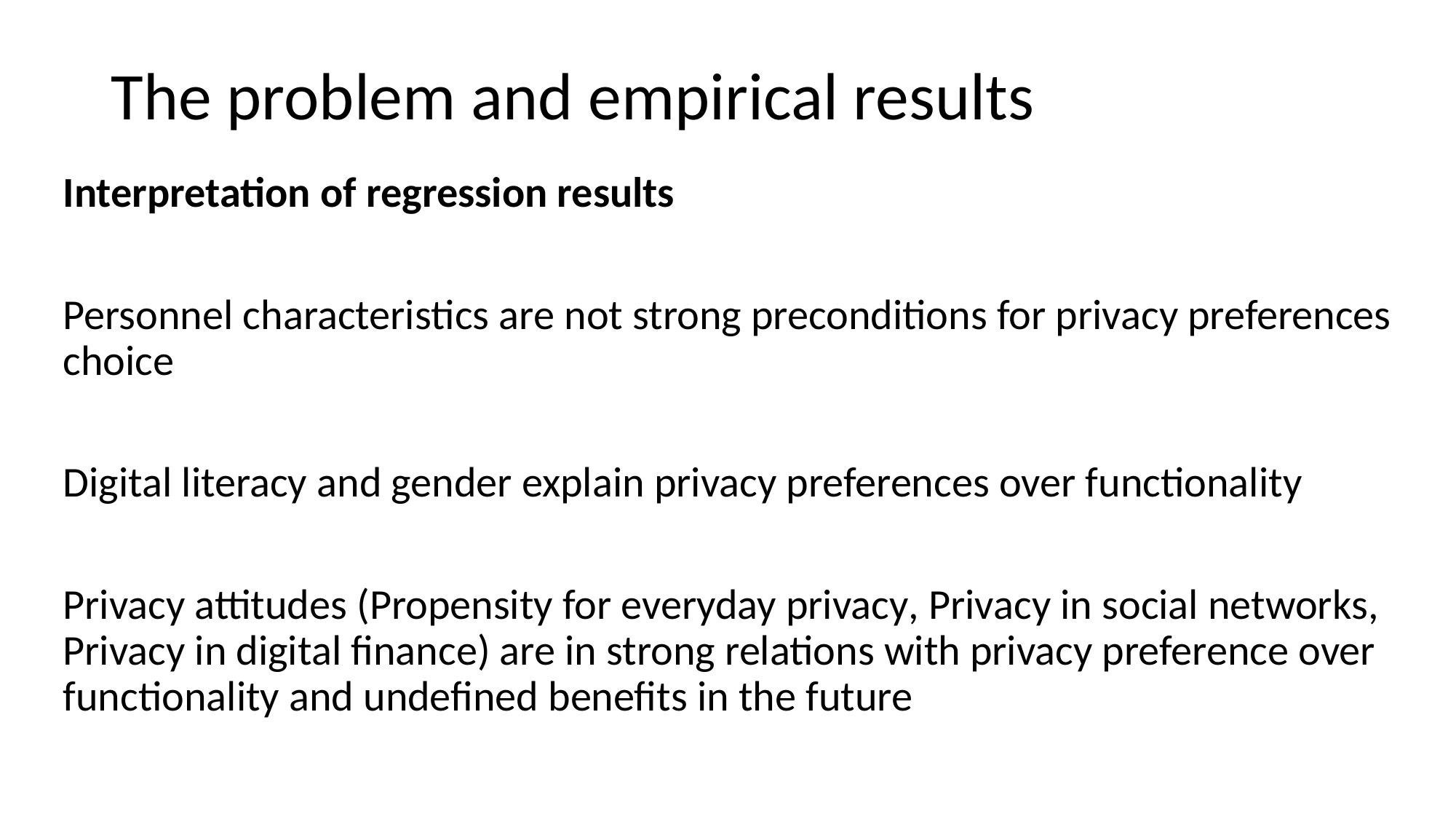

# The problem and empirical results
Interpretation of regression results

Personnel characteristics are not strong preconditions for privacy preferences choice

Digital literacy and gender explain privacy preferences over functionality

Privacy attitudes (Propensity for everyday privacy, Privacy in social networks, Privacy in digital finance) are in strong relations with privacy preference over functionality and undefined benefits in the future